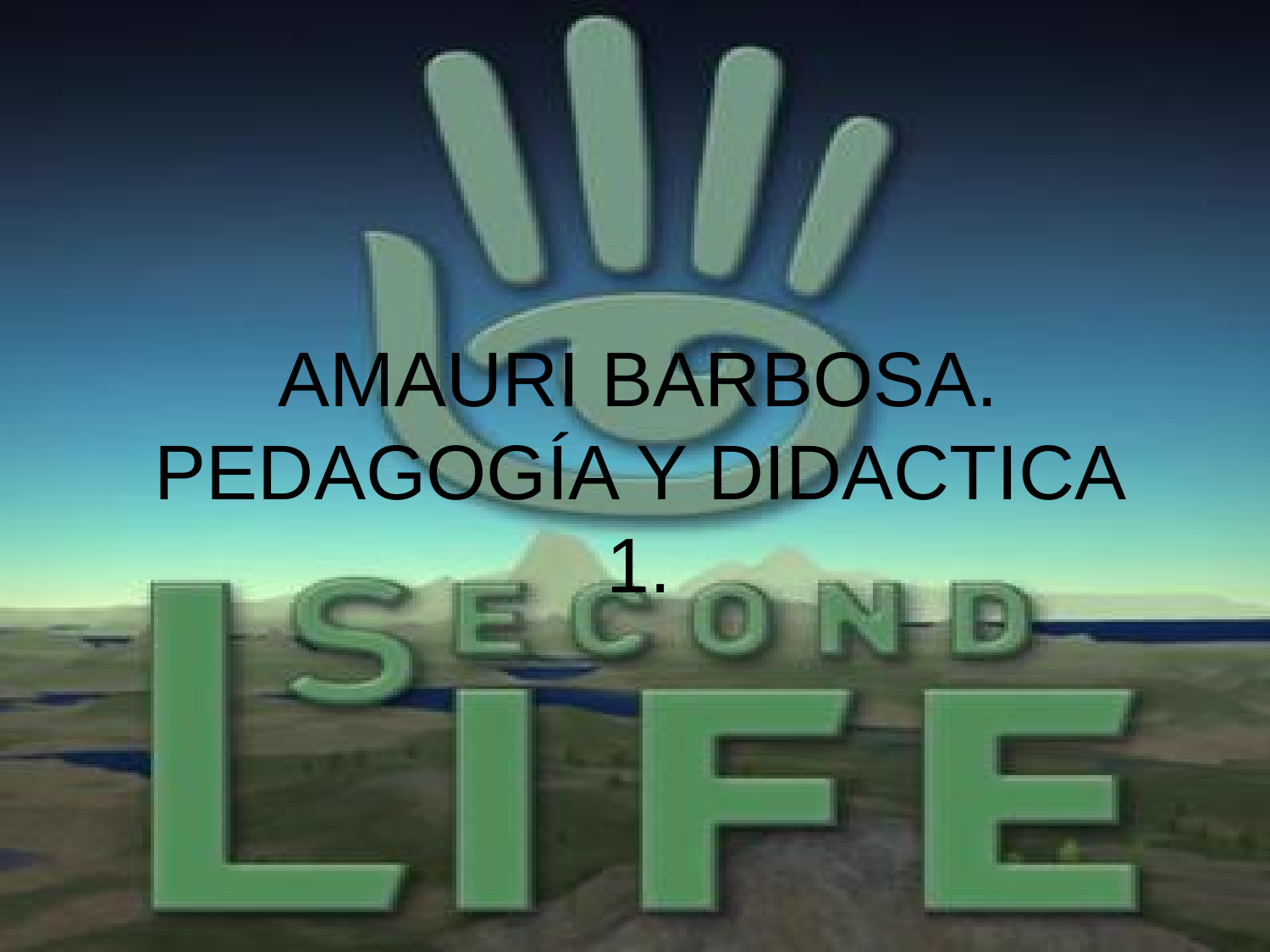

# AMAURI BARBOSA. PEDAGOGÍA Y DIDACTICA 1.